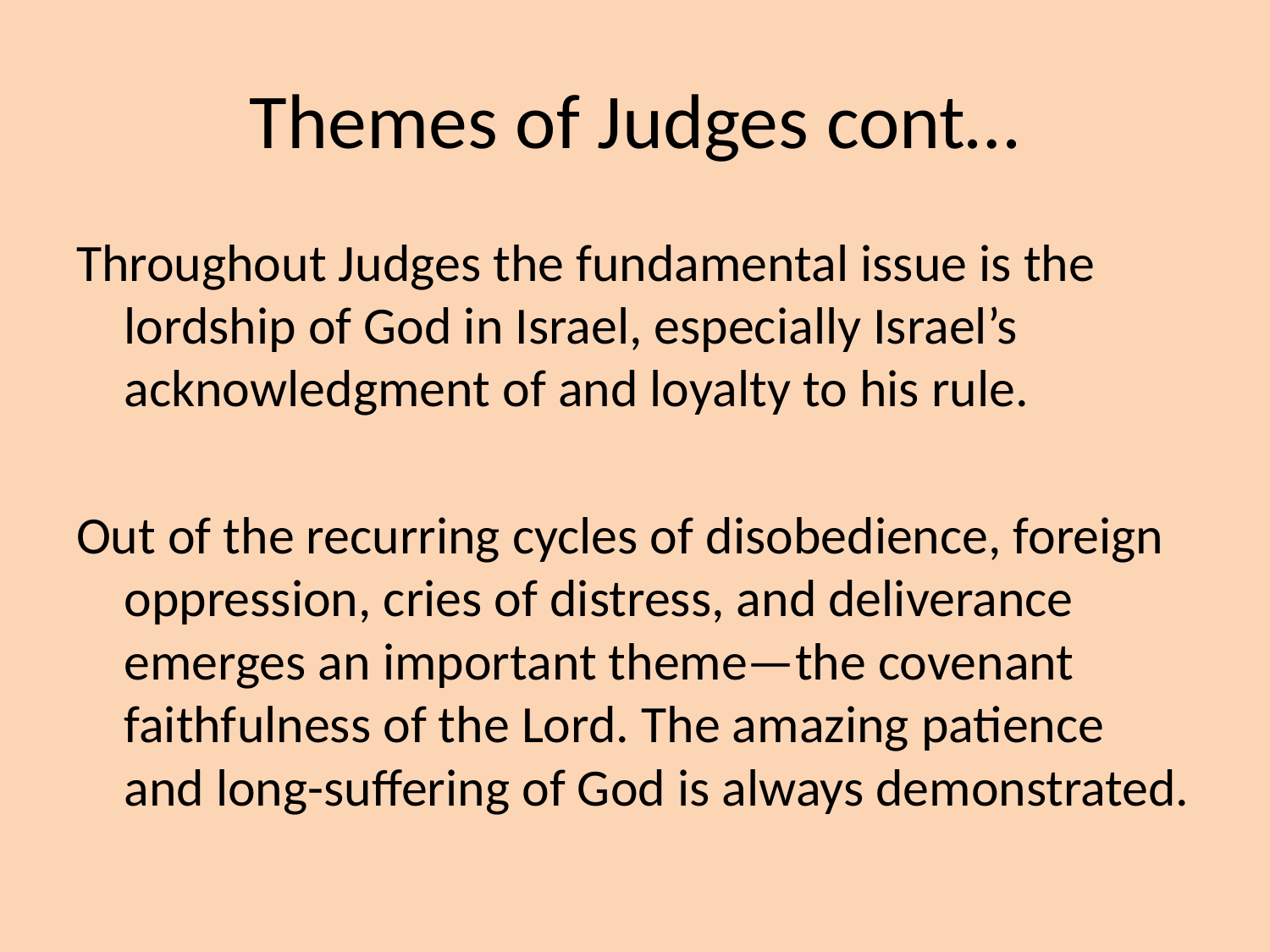

# Themes of Judges cont…
Throughout Judges the fundamental issue is the lordship of God in Israel, especially Israel’s acknowledgment of and loyalty to his rule.

Out of the recurring cycles of disobedience, foreign oppression, cries of distress, and deliverance emerges an important theme—the covenant faithfulness of the Lord. The amazing patience and long-suffering of God is always demonstrated.